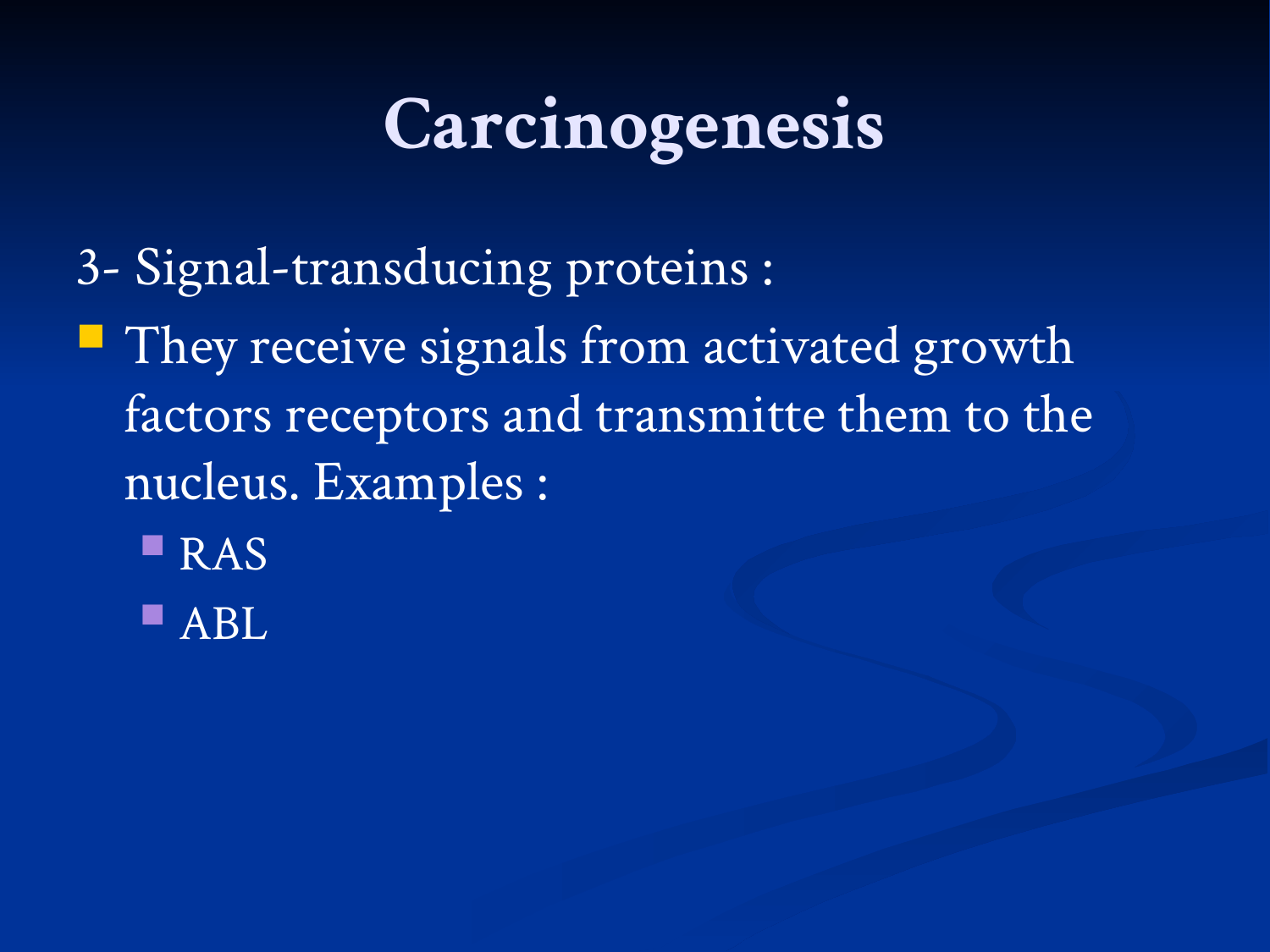

# Carcinogenesis
3- Signal-transducing proteins :
They receive signals from activated growth factors receptors and transmitte them to the nucleus. Examples :
RAS
ABL